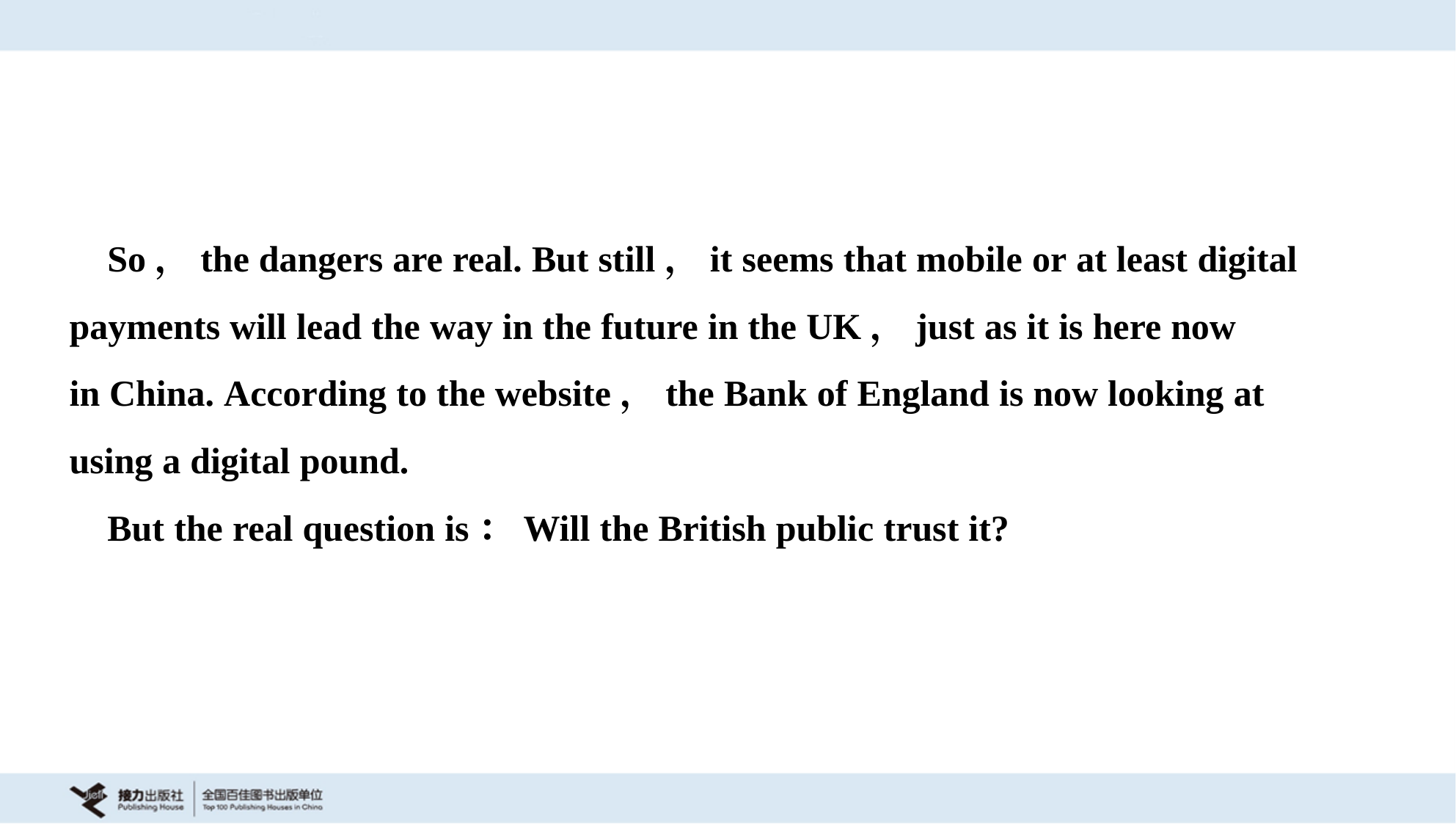

So，the dangers are real. But still，it seems that mobile or at least digital
payments will lead the way in the future in the UK，just as it is here now
in China. According to the website，the Bank of England is now looking at
using a digital pound.
    But the real question is：Will the British public trust it?